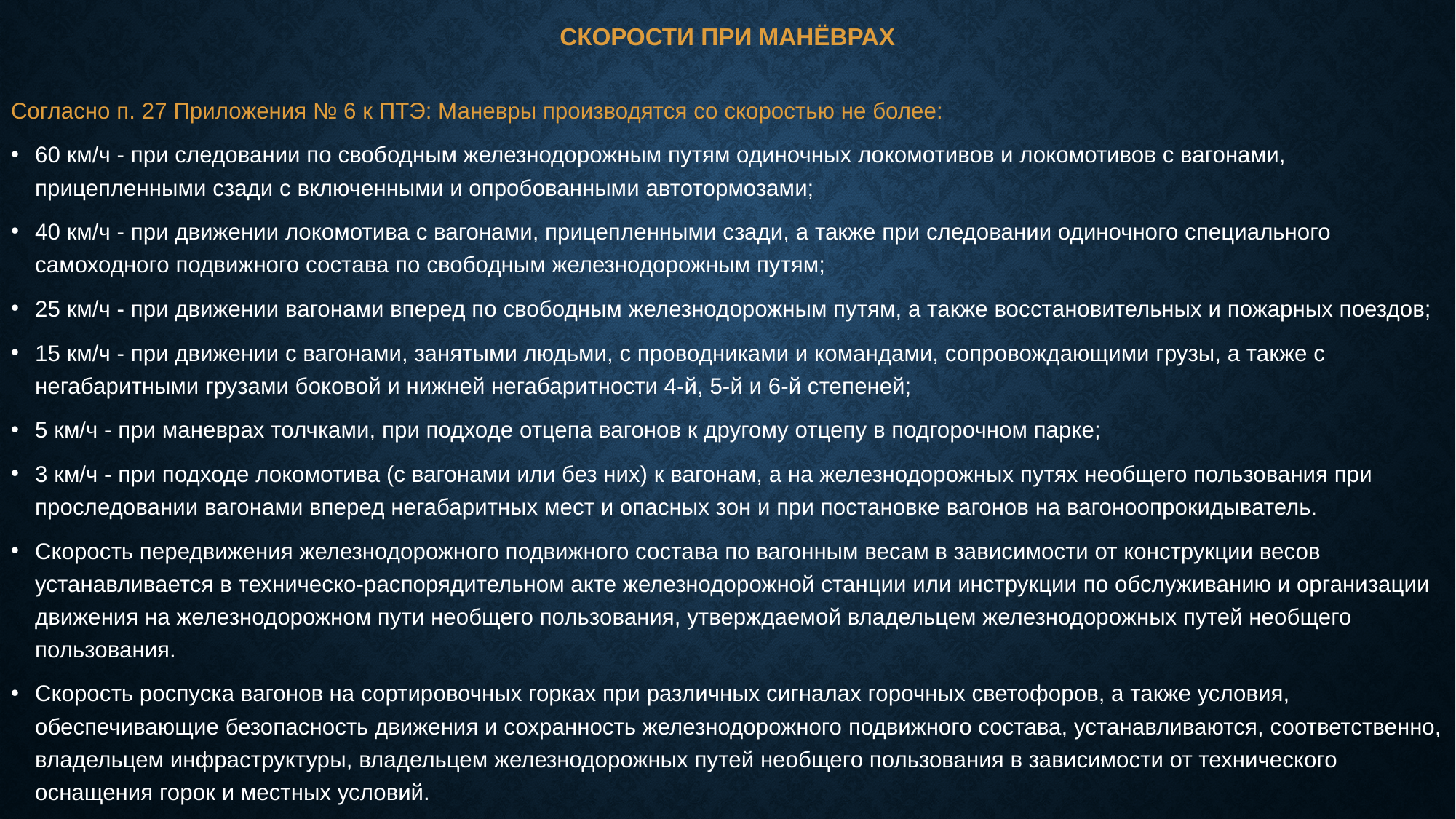

# Скорости при манёврах
Согласно п. 27 Приложения № 6 к ПТЭ: Маневры производятся со скоростью не более:
60 км/ч - при следовании по свободным железнодорожным путям одиночных локомотивов и локомотивов с вагонами, прицепленными сзади с включенными и опробованными автотормозами;
40 км/ч - при движении локомотива с вагонами, прицепленными сзади, а также при следовании одиночного специального самоходного подвижного состава по свободным железнодорожным путям;
25 км/ч - при движении вагонами вперед по свободным железнодорожным путям, а также восстановительных и пожарных поездов;
15 км/ч - при движении с вагонами, занятыми людьми, с проводниками и командами, сопровождающими грузы, а также с негабаритными грузами боковой и нижней негабаритности 4-й, 5-й и 6-й степеней;
5 км/ч - при маневрах толчками, при подходе отцепа вагонов к другому отцепу в подгорочном парке;
3 км/ч - при подходе локомотива (с вагонами или без них) к вагонам, а на железнодорожных путях необщего пользования при проследовании вагонами вперед негабаритных мест и опасных зон и при постановке вагонов на вагоноопрокидыватель.
Скорость передвижения железнодорожного подвижного состава по вагонным весам в зависимости от конструкции весов устанавливается в техническо-распорядительном акте железнодорожной станции или инструкции по обслуживанию и организации движения на железнодорожном пути необщего пользования, утверждаемой владельцем железнодорожных путей необщего пользования.
Скорость роспуска вагонов на сортировочных горках при различных сигналах горочных светофоров, а также условия, обеспечивающие безопасность движения и сохранность железнодорожного подвижного состава, устанавливаются, соответственно, владельцем инфраструктуры, владельцем железнодорожных путей необщего пользования в зависимости от технического оснащения горок и местных условий.